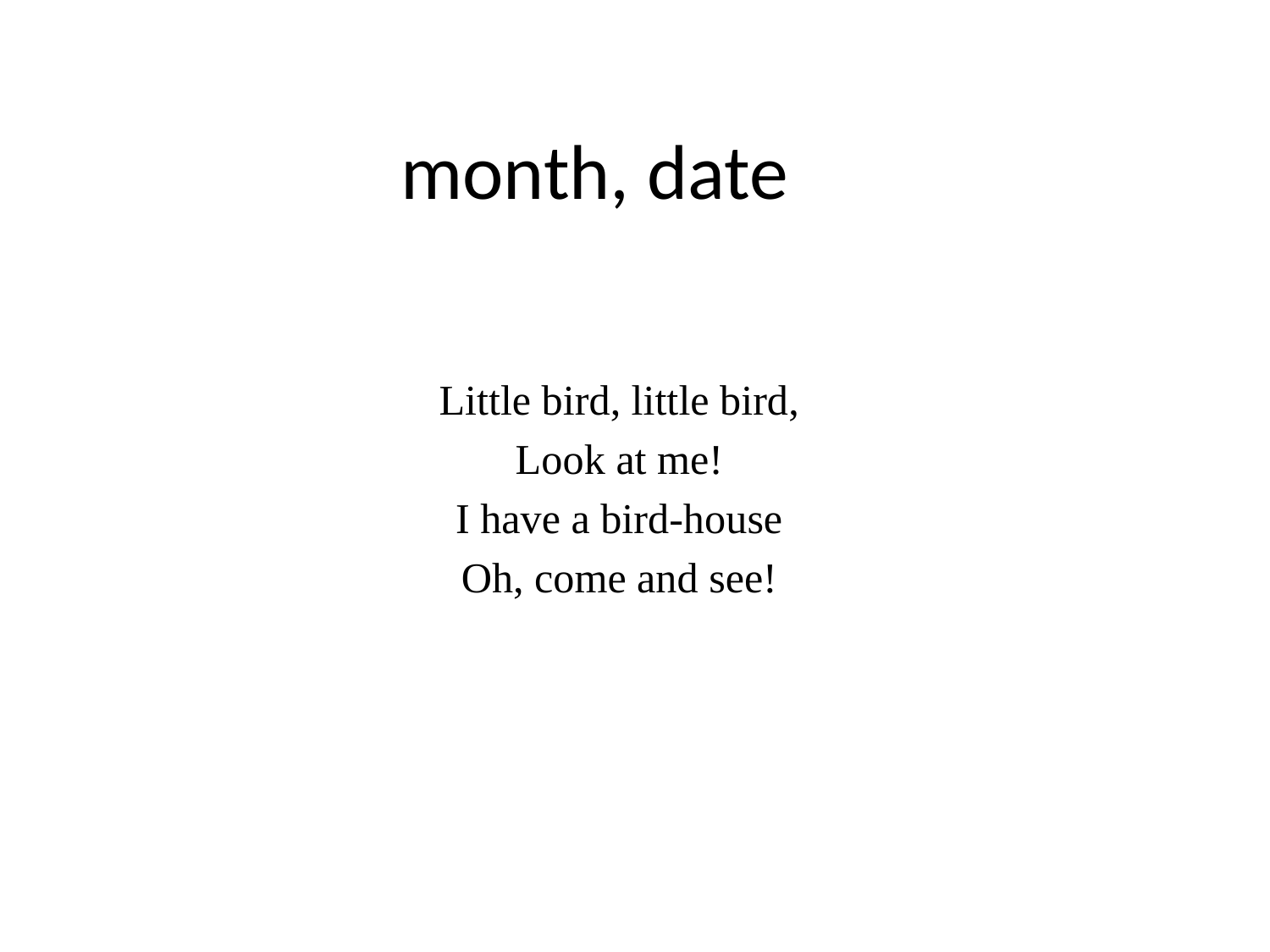

# month, date
Little bird, little bird,
Look at me!
I have a bird-house
Oh, come and see!